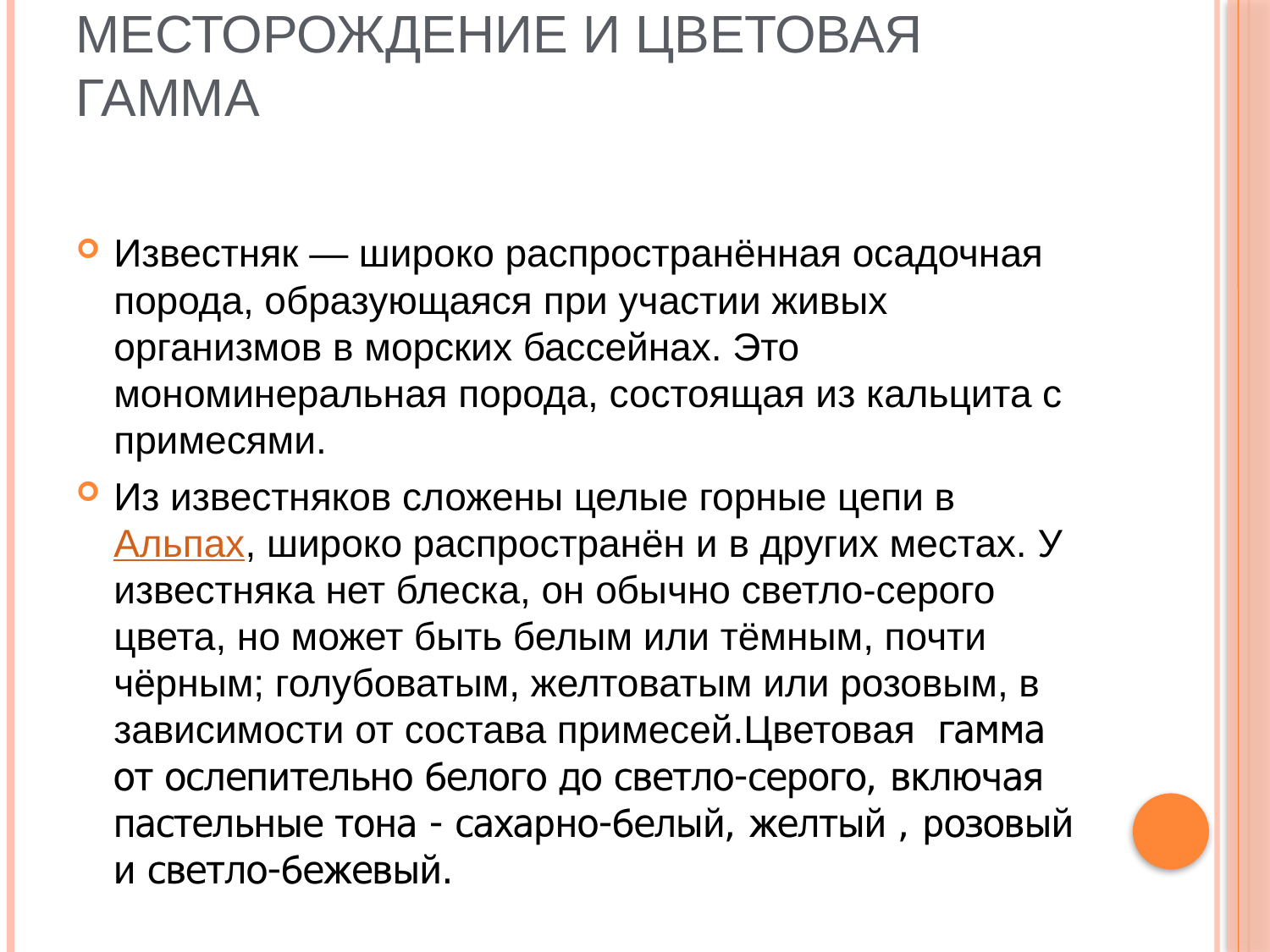

# Месторождение и цветовая гамма
Известняк — широко распространённая осадочная порода, образующаяся при участии живых организмов в морских бассейнах. Это мономинеральная порода, состоящая из кальцита с примесями.
Из известняков сложены целые горные цепи в Альпах, широко распространён и в других местах. У известняка нет блеска, он обычно светло-серого цвета, но может быть белым или тёмным, почти чёрным; голубоватым, желтоватым или розовым, в зависимости от состава примесей.Цветовая  гамма от ослепительно белого до светло-серого, включая пастельные тона - сахарно-белый, желтый , розовый и светло-бежевый.